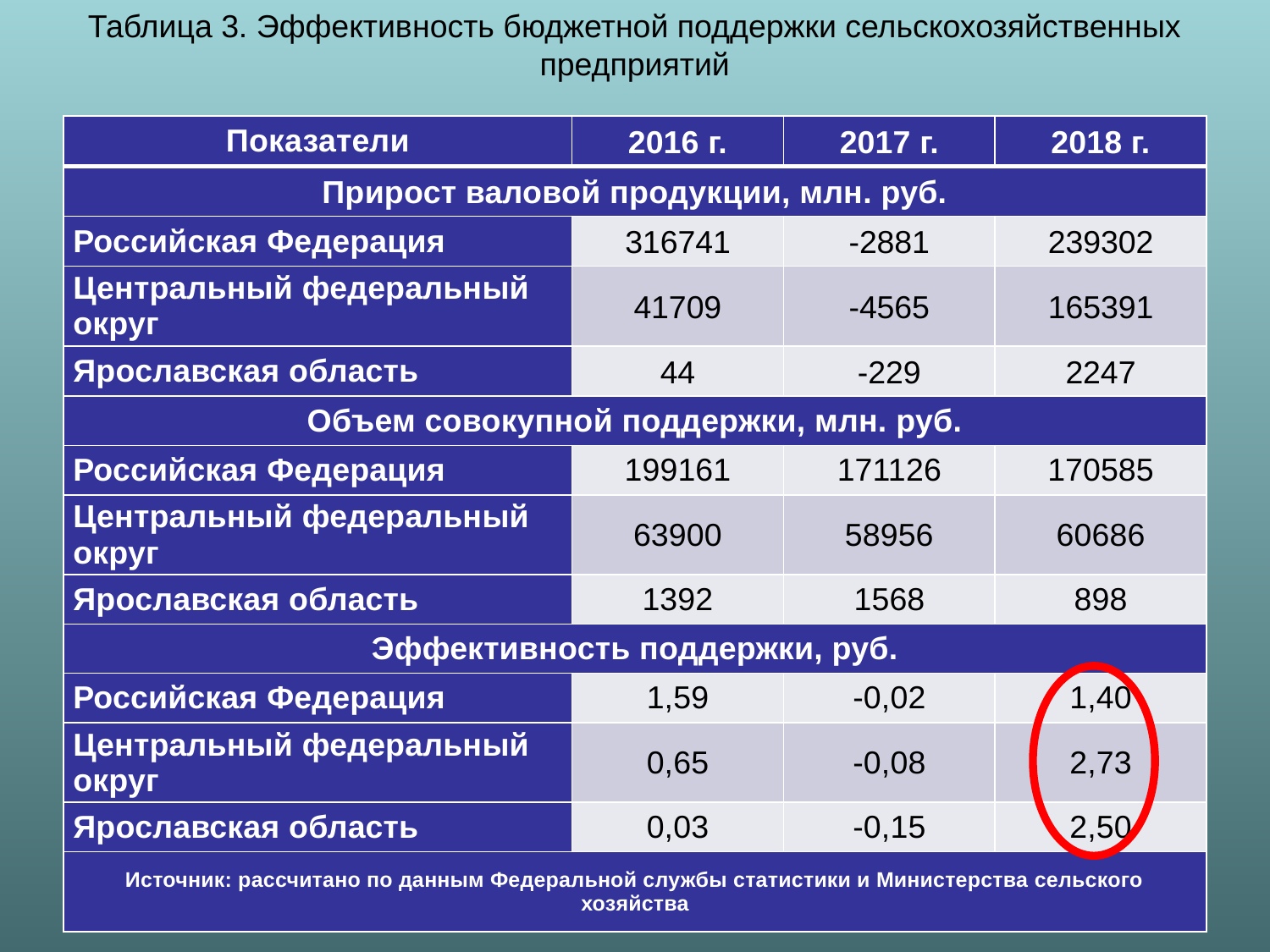

Таблица 3. Эффективность бюджетной поддержки сельскохозяйственных
предприятий
| Показатели | 2016 г. | 2017 г. | 2018 г. |
| --- | --- | --- | --- |
| Прирост валовой продукции, млн. руб. |  |  |  |
| Российская Федерация | 316741 | -2881 | 239302 |
| Центральный федеральный округ | 41709 | -4565 | 165391 |
| Ярославская область | 44 | -229 | 2247 |
| Объем совокупной поддержки, млн. руб. |  |  |  |
| Российская Федерация | 199161 | 171126 | 170585 |
| Центральный федеральный округ | 63900 | 58956 | 60686 |
| Ярославская область | 1392 | 1568 | 898 |
| Эффективность поддержки, руб. |  |  |  |
| Российская Федерация | 1,59 | -0,02 | 1,40 |
| Центральный федеральный округ | 0,65 | -0,08 | 2,73 |
| Ярославская область | 0,03 | -0,15 | 2,50 |
| Источник: рассчитано по данным Федеральной службы статистики и Министерства сельского хозяйства |  |  |  |